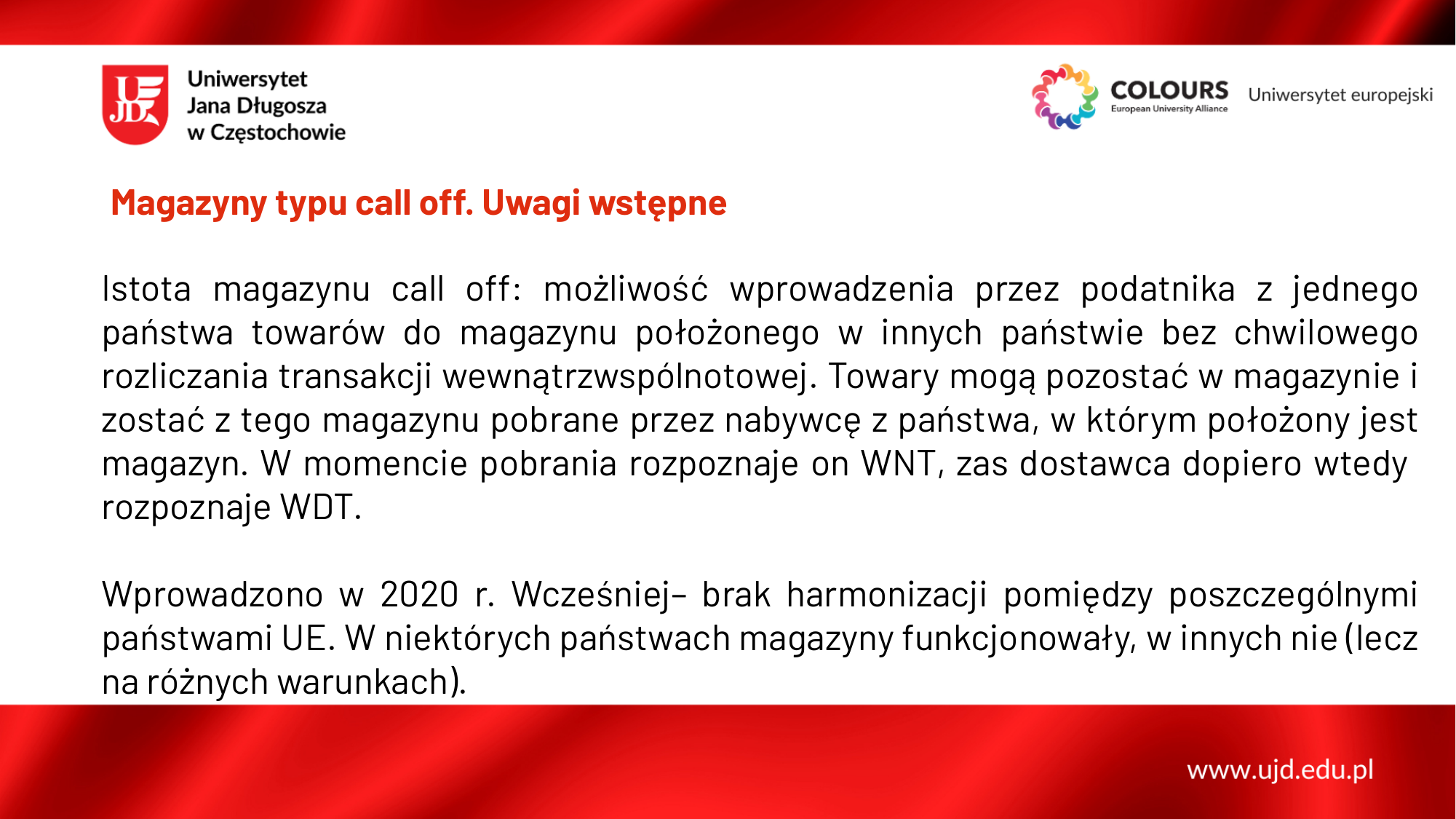

Magazyny typu call off. Uwagi wstępne

Istota magazynu call off: możliwość wprowadzenia przez podatnika z jednego państwa towarów do magazynu położonego w innych państwie bez chwilowego rozliczania transakcji wewnątrzwspólnotowej. Towary mogą pozostać w magazynie i zostać z tego magazynu pobrane przez nabywcę z państwa, w którym położony jest magazyn. W momencie pobrania rozpoznaje on WNT, zas dostawca dopiero wtedy  rozpoznaje WDT.

Wprowadzono w 2020 r. Wcześniej– brak harmonizacji pomiędzy poszczególnymi państwami UE. W niektórych państwach magazyny funkcjonowały, w innych nie (lecz na różnych warunkach).